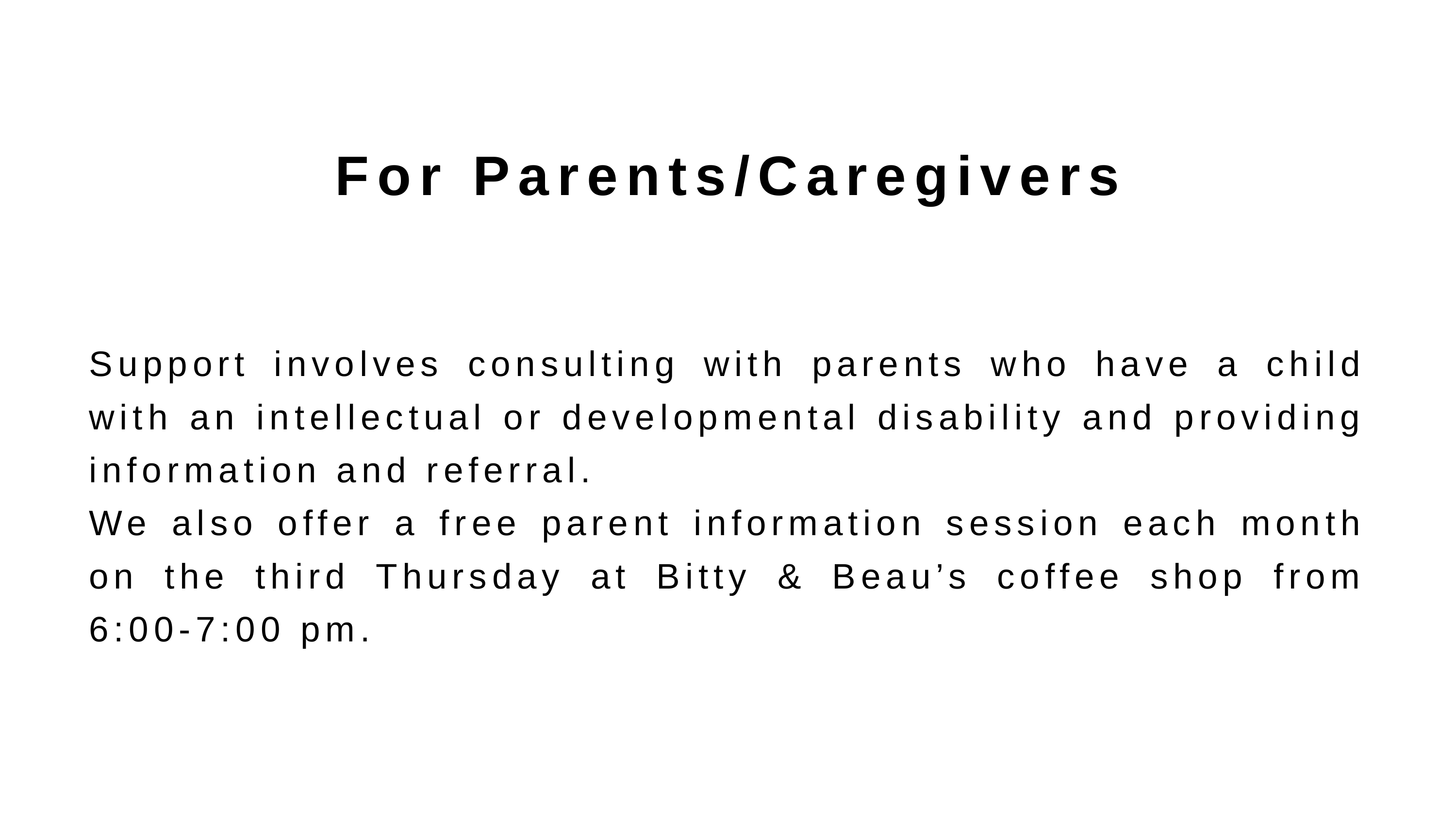

For Parents/Caregivers
Support involves consulting with parents who have a child with an intellectual or developmental disability and providing information and referral.
We also offer a free parent information session each month on the third Thursday at Bitty & Beau’s coffee shop from 6:00-7:00 pm.